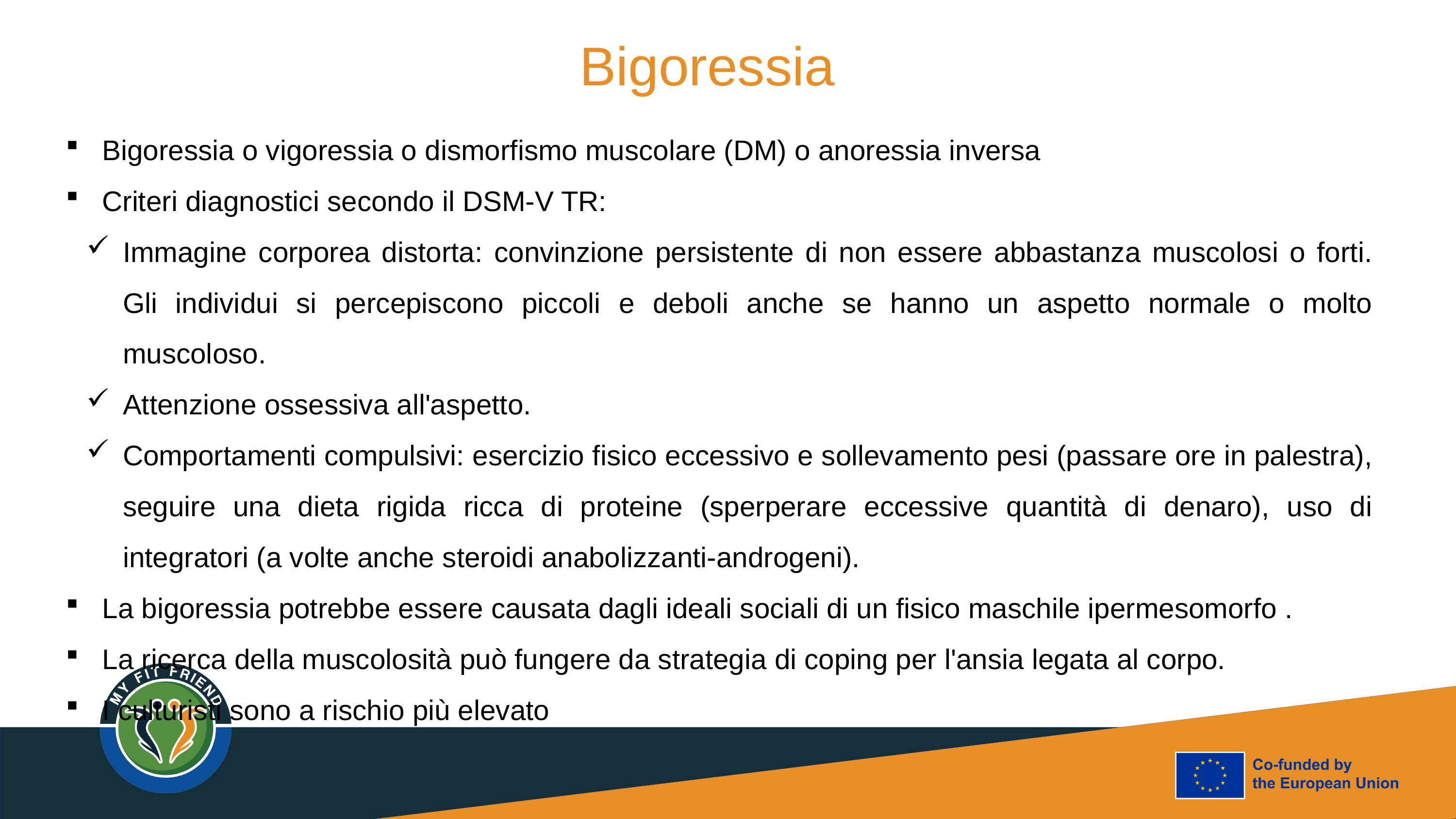

Bigoressia
Bigoressia o vigoressia o dismorfismo muscolare (DM) o anoressia inversa
Criteri diagnostici secondo il DSM-V TR:
Immagine corporea distorta: convinzione persistente di non essere abbastanza muscolosi o forti. Gli individui si percepiscono piccoli e deboli anche se hanno un aspetto normale o molto muscoloso.
Attenzione ossessiva all'aspetto.
Comportamenti compulsivi: esercizio fisico eccessivo e sollevamento pesi (passare ore in palestra), seguire una dieta rigida ricca di proteine (sperperare eccessive quantità di denaro), uso di integratori (a volte anche steroidi anabolizzanti-androgeni).
La bigoressia potrebbe essere causata dagli ideali sociali di un fisico maschile ipermesomorfo .
La ricerca della muscolosità può fungere da strategia di coping per l'ansia legata al corpo.
I culturisti sono a rischio più elevato